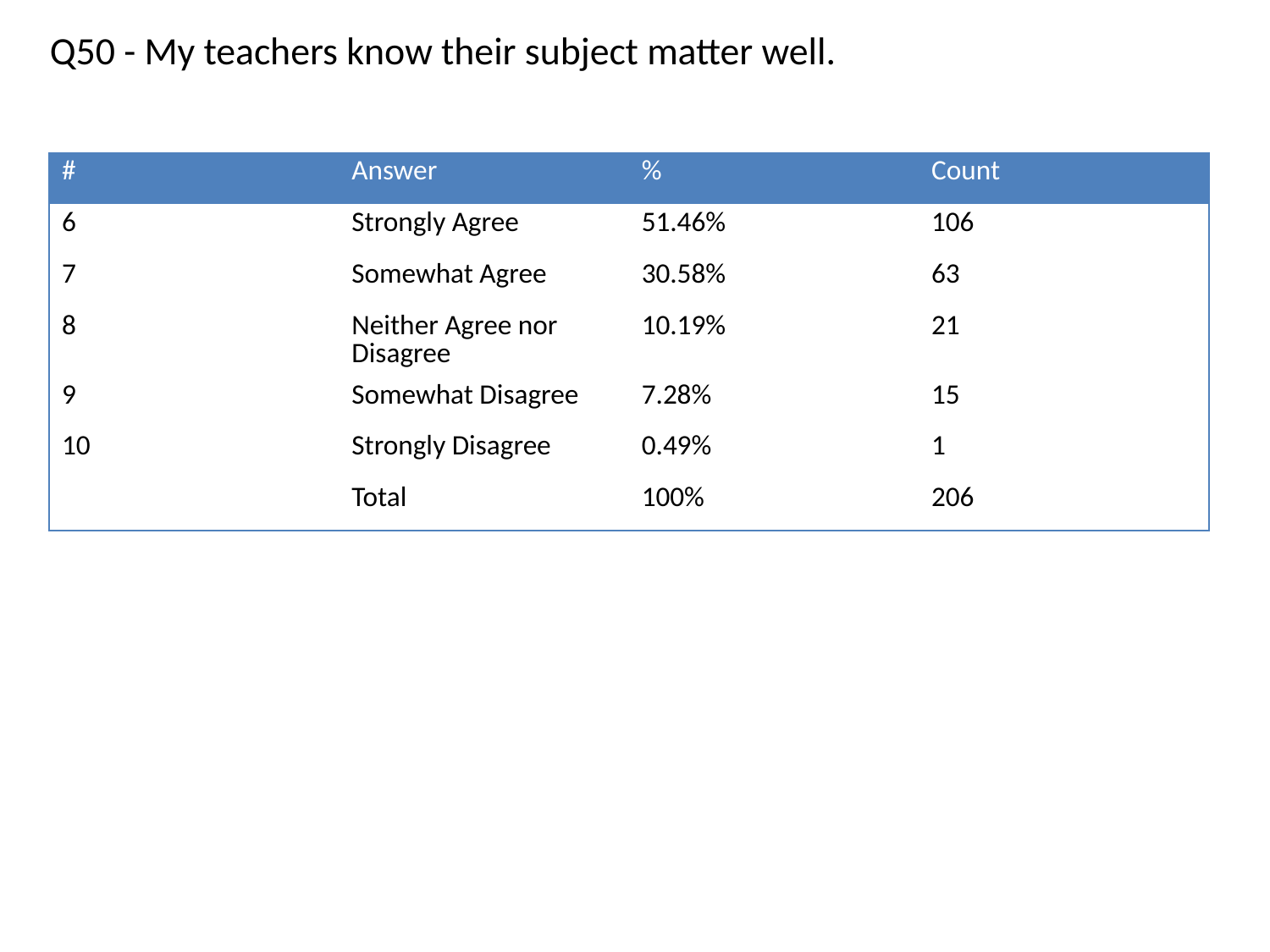

Q50 - My teachers know their subject matter well.
| # | Answer | % | Count |
| --- | --- | --- | --- |
| 6 | Strongly Agree | 51.46% | 106 |
| 7 | Somewhat Agree | 30.58% | 63 |
| 8 | Neither Agree nor Disagree | 10.19% | 21 |
| 9 | Somewhat Disagree | 7.28% | 15 |
| 10 | Strongly Disagree | 0.49% | 1 |
|  | Total | 100% | 206 |